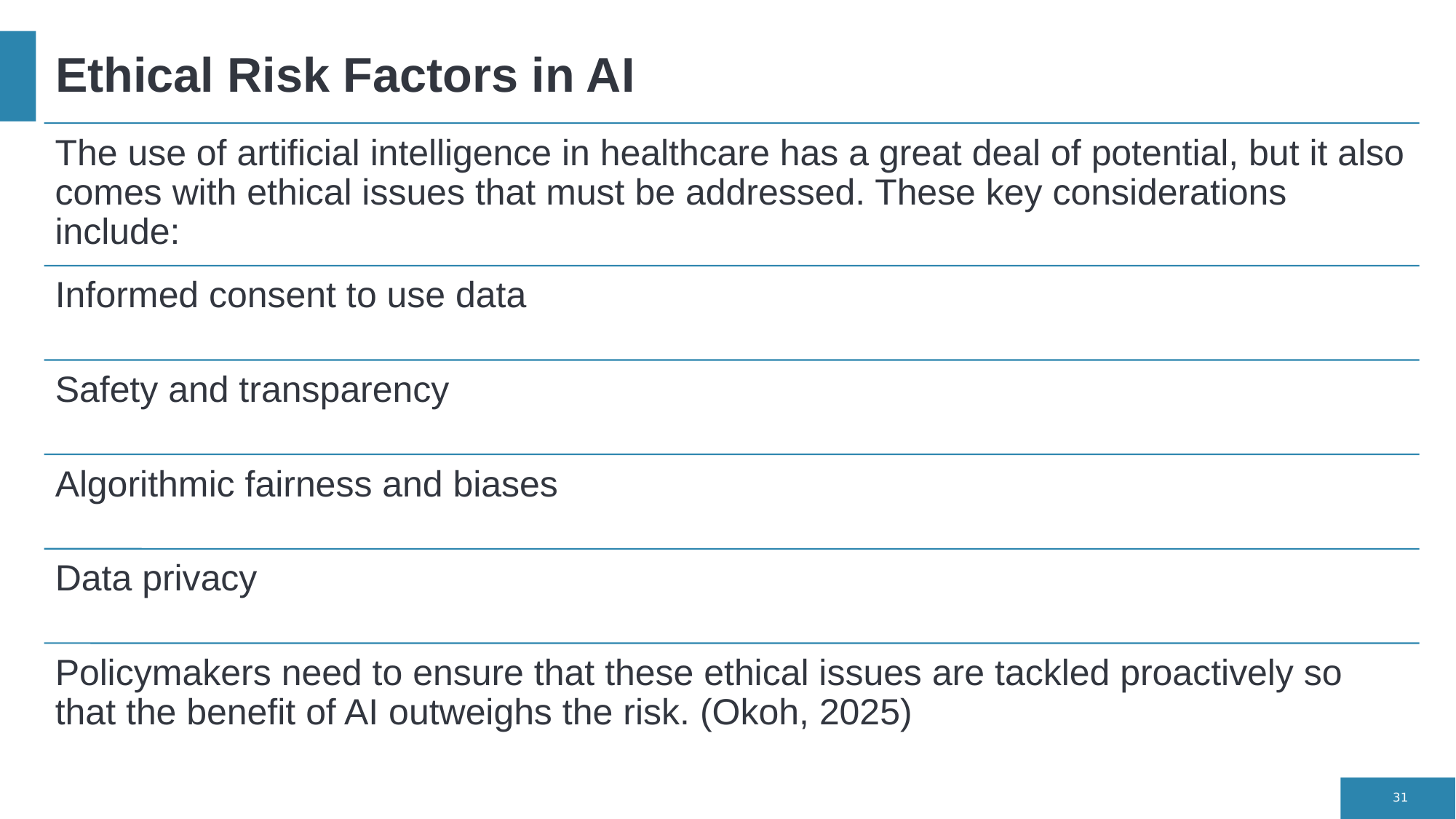

# Ethical Risk Factors in AI
The use of artificial intelligence in healthcare has a great deal of potential, but it also comes with ethical issues that must be addressed. These key considerations include:
Informed consent to use data
Safety and transparency
Algorithmic fairness and biases
Data privacy
Policymakers need to ensure that these ethical issues are tackled proactively so that the benefit of AI outweighs the risk. (Okoh, 2025)
31